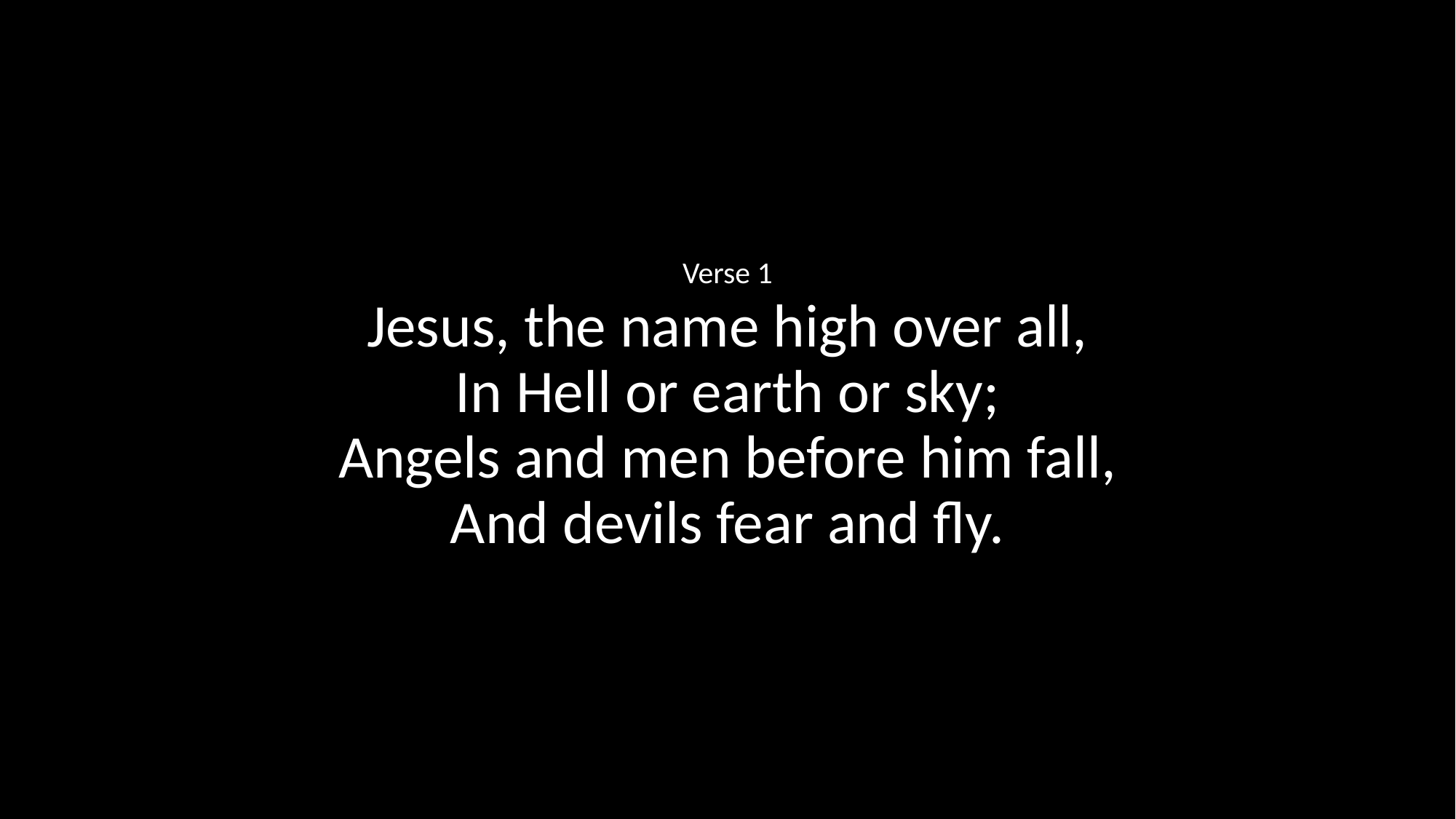

Verse 1
Jesus, the name high over all,
In Hell or earth or sky;
Angels and men before him fall,
And devils fear and fly.